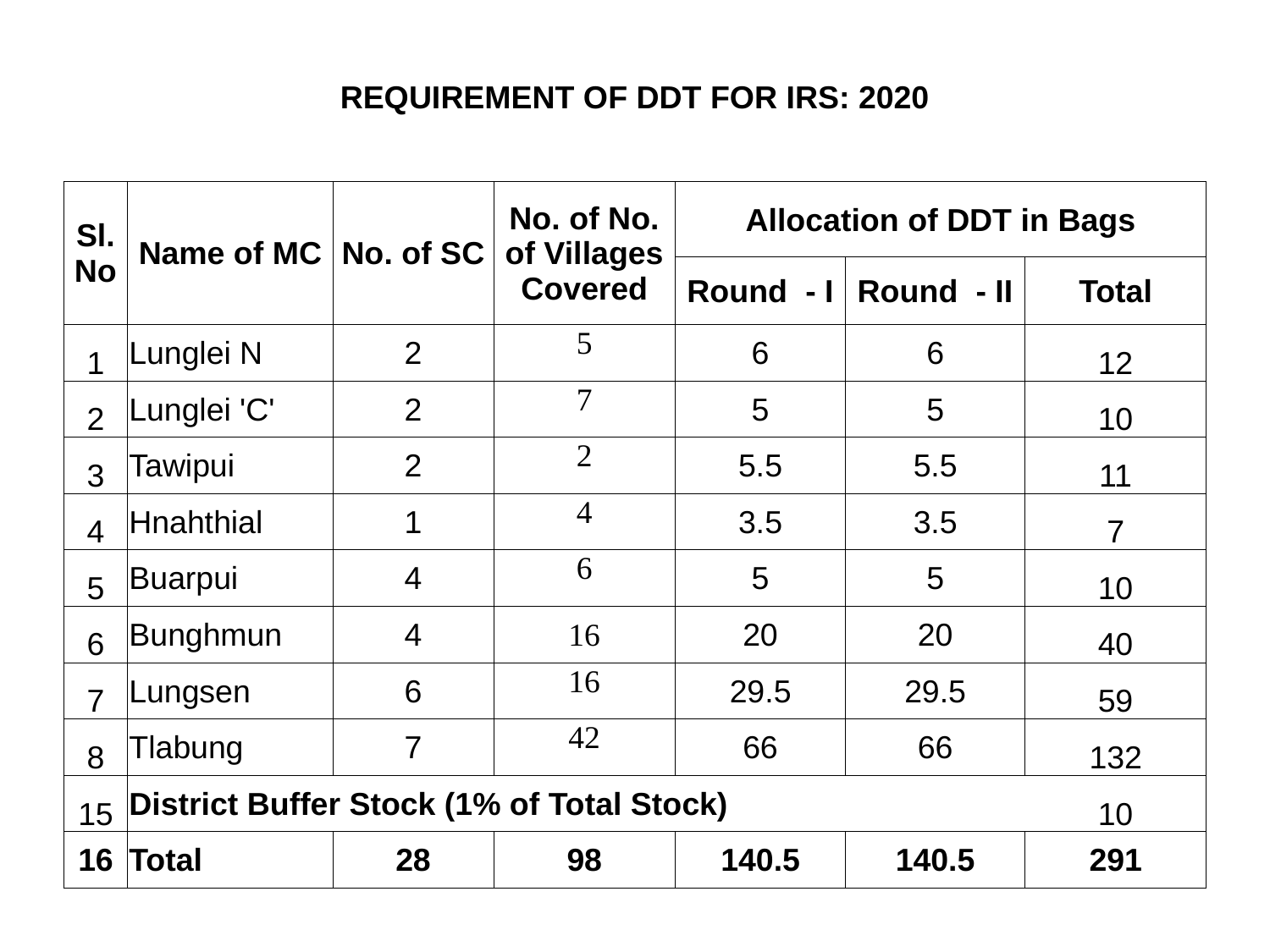

| REQUIREMENT OF DDT FOR IRS: 2020 |  |  |  |  |  |  |
| --- | --- | --- | --- | --- | --- | --- |
|  |  |  |  |  |  |  |
| Sl. No | Name of MC | No. of SC | No. of No. of Villages Covered | Allocation of DDT in Bags |  |  |
|  |  |  |  | Round - I | Round - II | Total |
| 1 | Lunglei N | 2 | 5 | 6 | 6 | 12 |
| 2 | Lunglei 'C' | 2 | 7 | 5 | 5 | 10 |
| 3 | Tawipui | 2 | 2 | 5.5 | 5.5 | 11 |
| 4 | Hnahthial | 1 | 4 | 3.5 | 3.5 | 7 |
| 5 | Buarpui | 4 | 6 | 5 | 5 | 10 |
| 6 | Bunghmun | 4 | 16 | 20 | 20 | 40 |
| 7 | Lungsen | 6 | 16 | 29.5 | 29.5 | 59 |
| 8 | Tlabung | 7 | 42 | 66 | 66 | 132 |
| 15 | District Buffer Stock (1% of Total Stock) |  |  |  |  | 10 |
| 16 | Total | 28 | 98 | 140.5 | 140.5 | 291 |